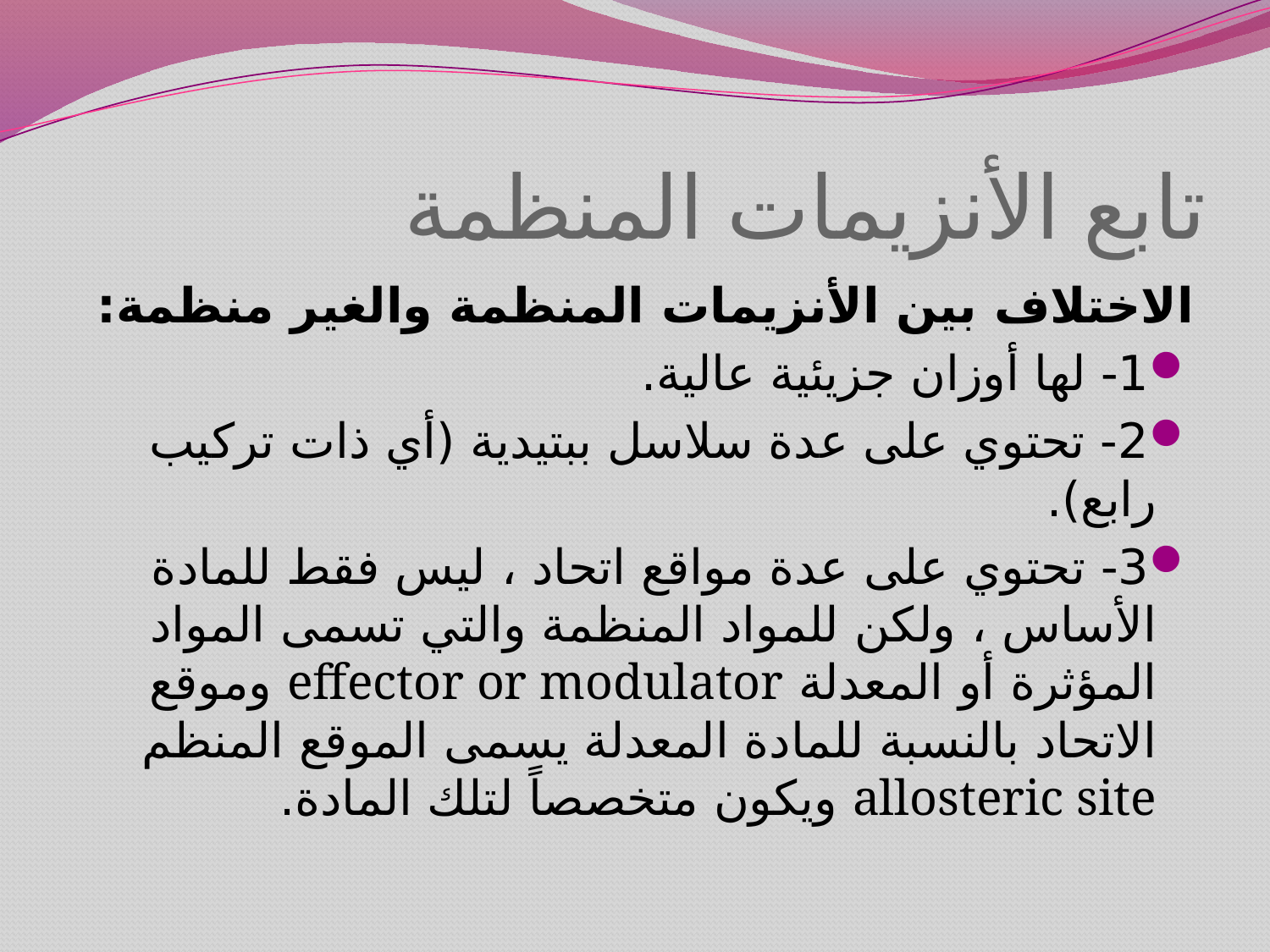

# تابع الأنزيمات المنظمة
الاختلاف بين الأنزيمات المنظمة والغير منظمة:
1- لها أوزان جزيئية عالية.
2- تحتوي على عدة سلاسل ببتيدية (أي ذات تركيب رابع).
3- تحتوي على عدة مواقع اتحاد ، ليس فقط للمادة الأساس ، ولكن للمواد المنظمة والتي تسمى المواد المؤثرة أو المعدلة effector or modulator وموقع الاتحاد بالنسبة للمادة المعدلة يسمى الموقع المنظم allosteric site ويكون متخصصاً لتلك المادة.